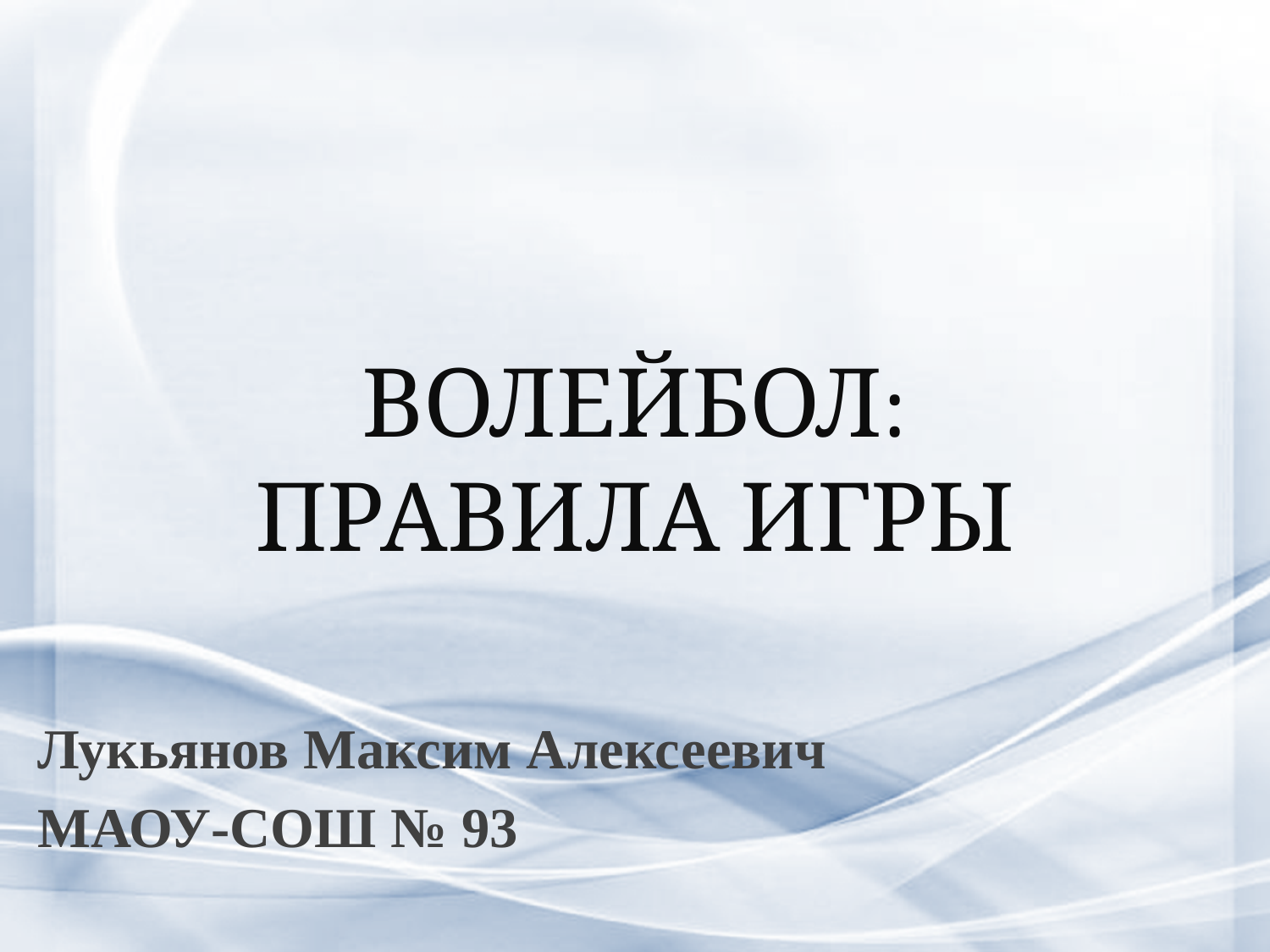

# ВОЛЕЙБОЛ: ПРАВИЛА ИГРЫ
Лукьянов Максим Алексеевич
МАОУ-СОШ № 93